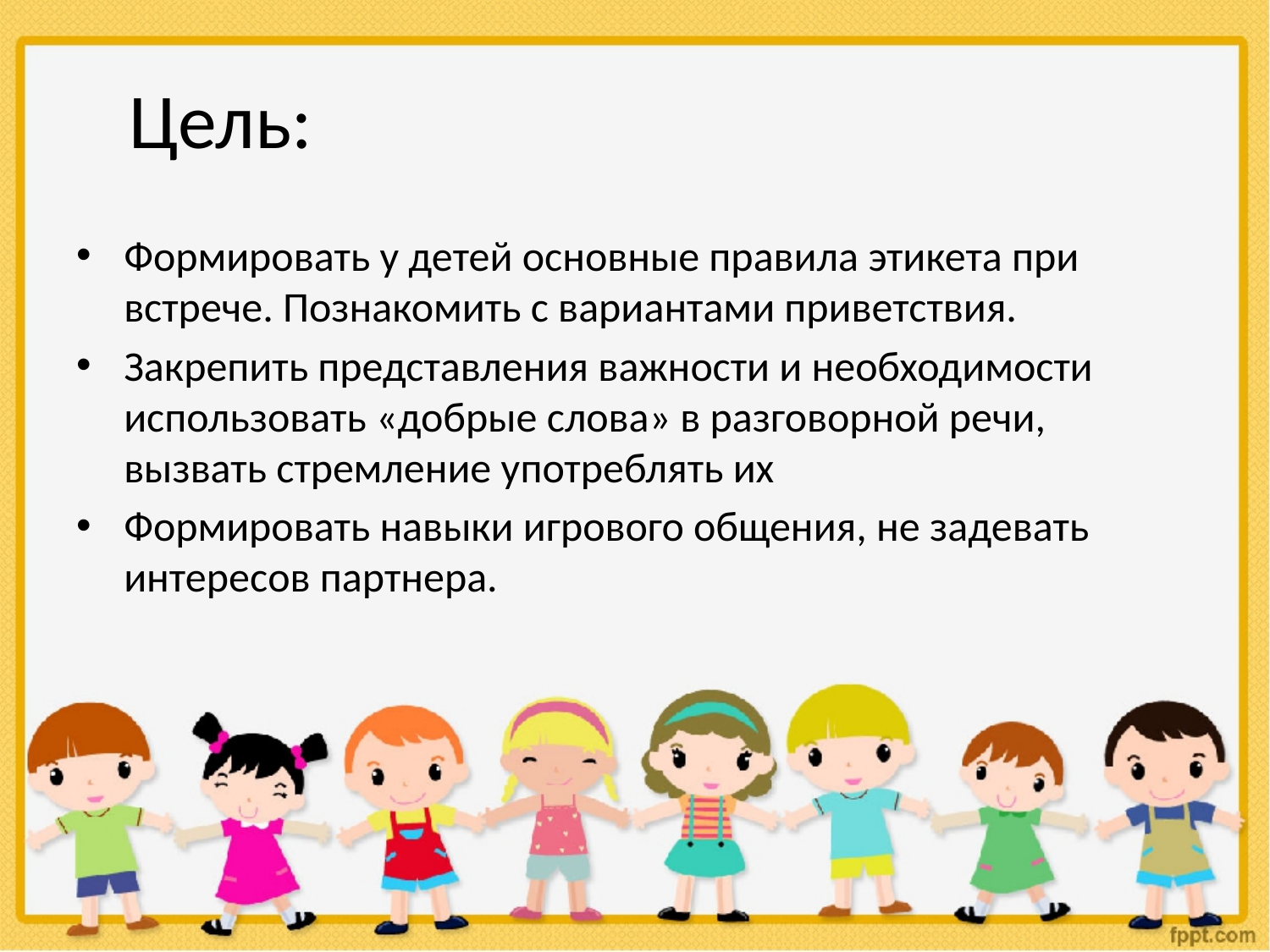

# Цель:
Формировать у детей основные правила этикета при встрече. Познакомить с вариантами приветствия.
Закрепить представления важности и необходимости использовать «добрые слова» в разговорной речи, вызвать стремление употреблять их
Формировать навыки игрового общения, не задевать интересов партнера.